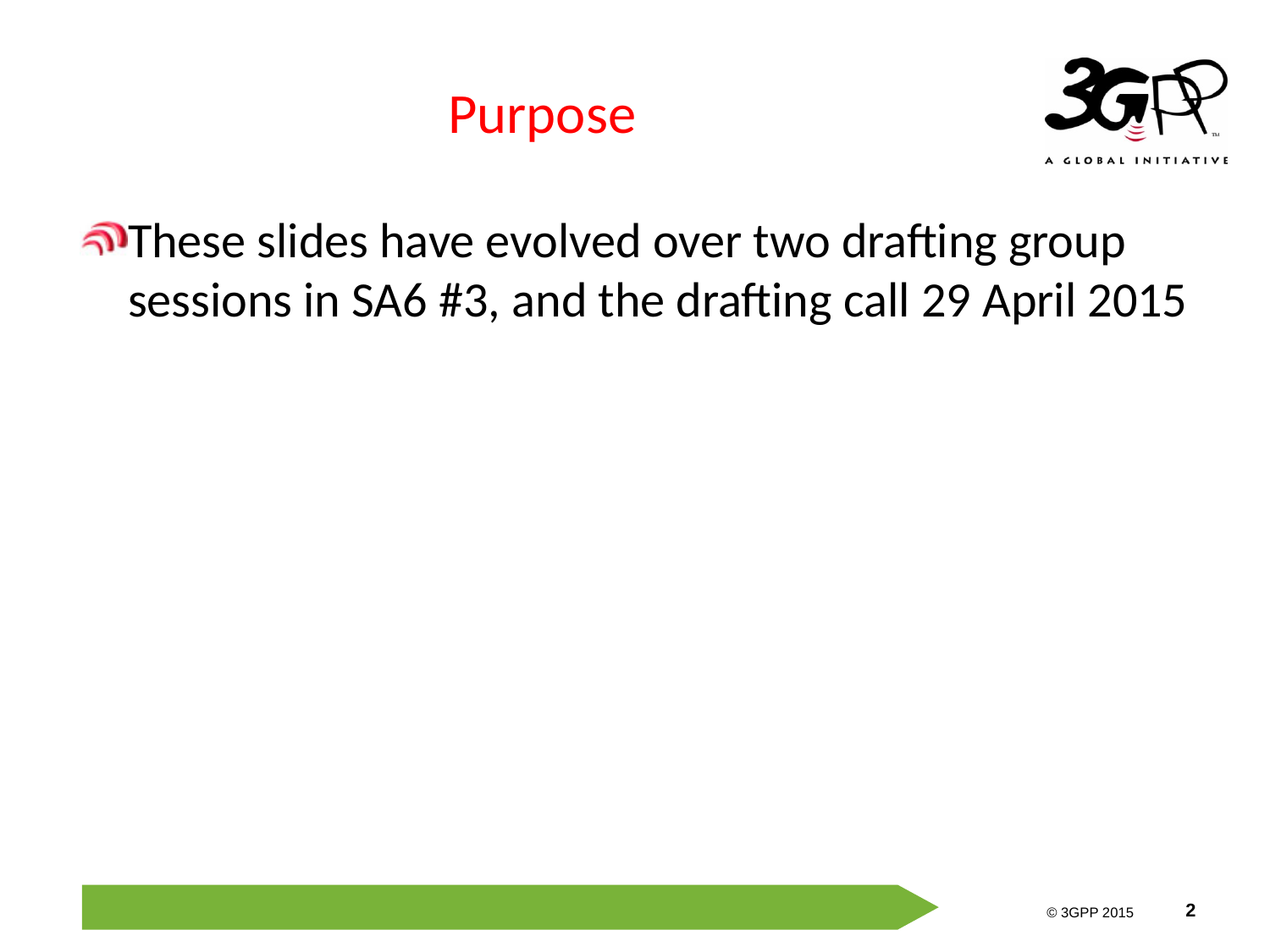

# Purpose
These slides have evolved over two drafting group sessions in SA6 #3, and the drafting call 29 April 2015